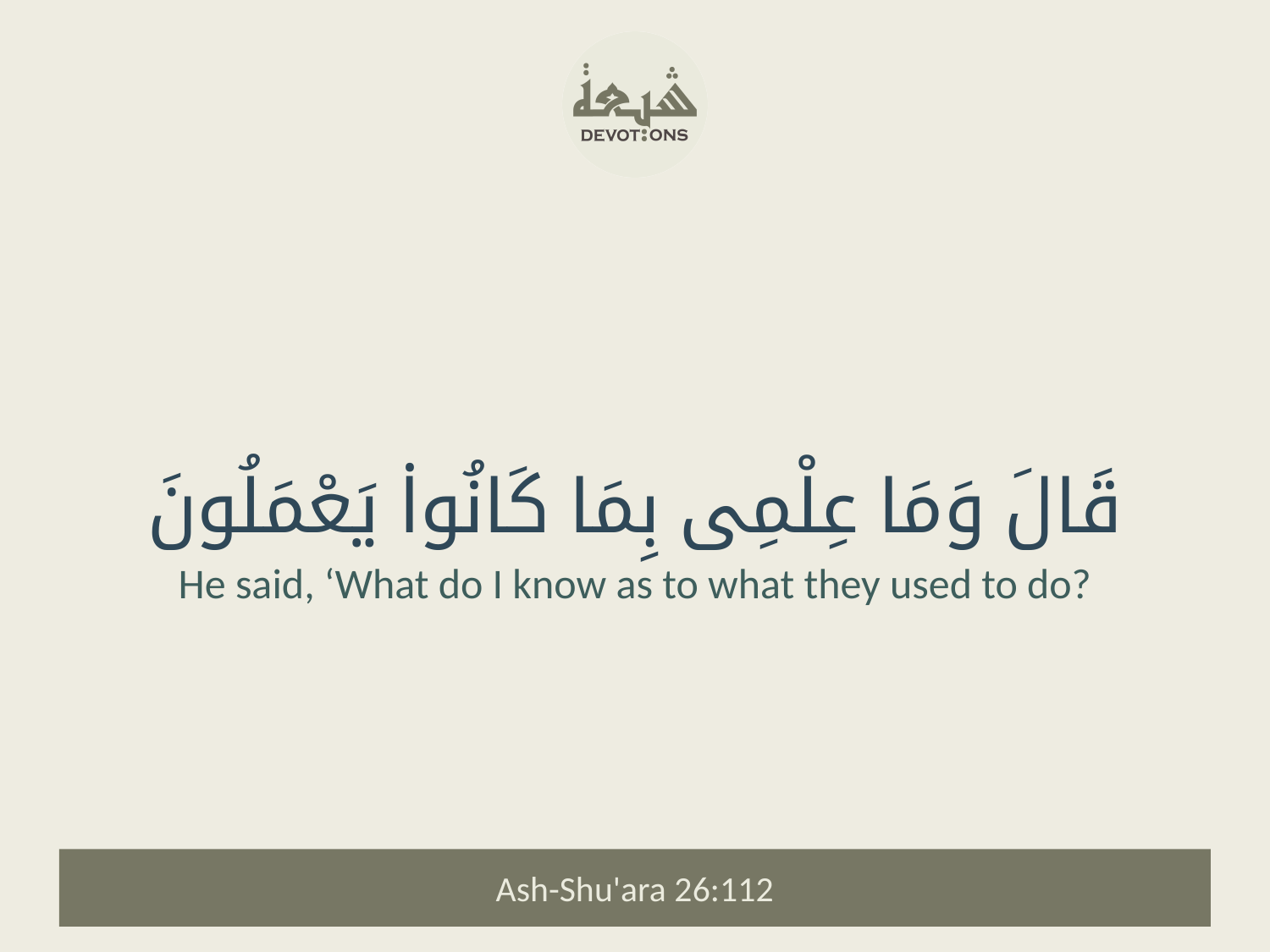

قَالَ وَمَا عِلْمِى بِمَا كَانُوا۟ يَعْمَلُونَ
He said, ‘What do I know as to what they used to do?
Ash-Shu'ara 26:112